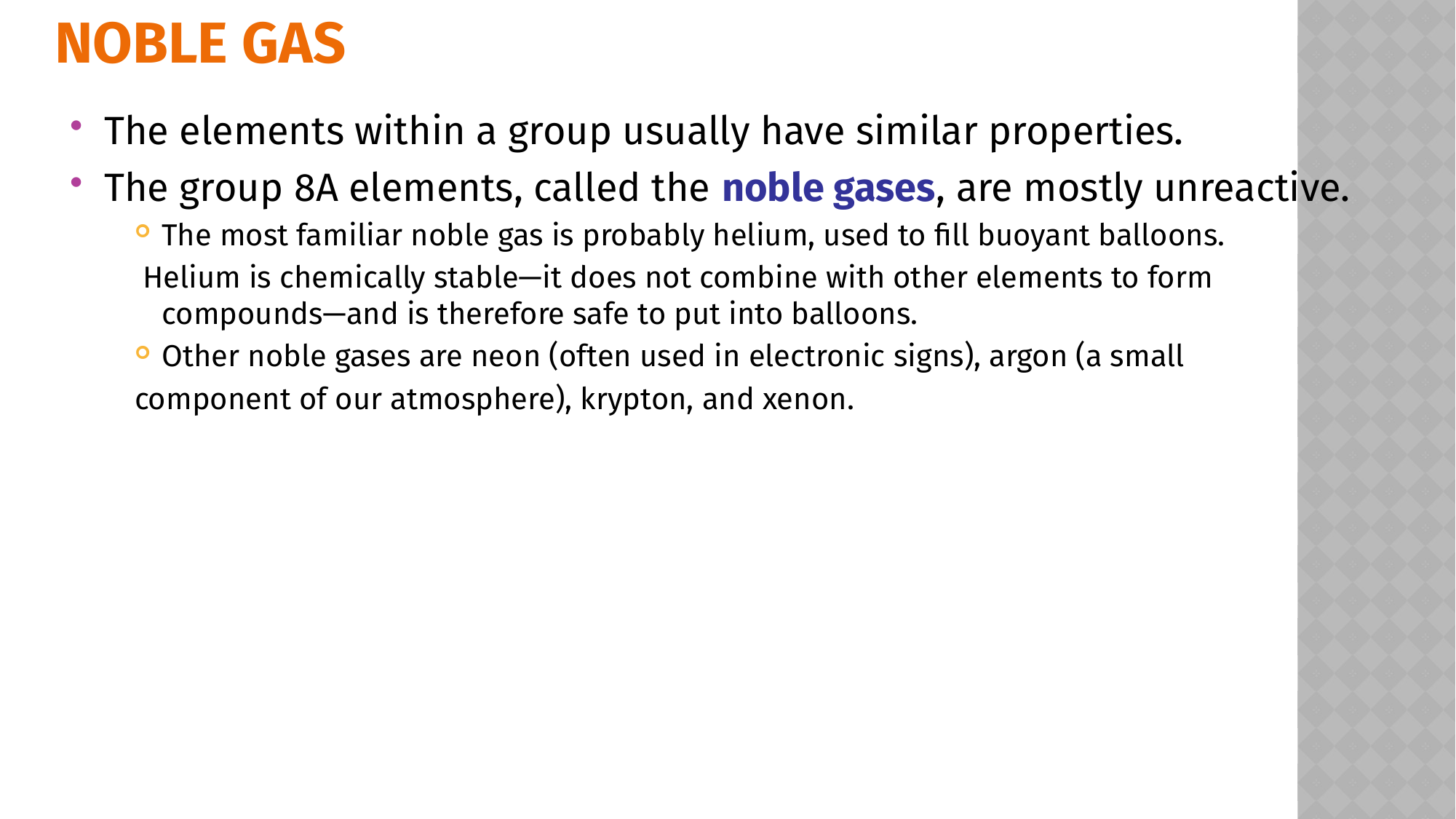

# Noble Gas
The elements within a group usually have similar properties.
The group 8A elements, called the noble gases, are mostly unreactive.
The most familiar noble gas is probably helium, used to fill buoyant balloons.
 Helium is chemically stable—it does not combine with other elements to form compounds—and is therefore safe to put into balloons.
Other noble gases are neon (often used in electronic signs), argon (a small
component of our atmosphere), krypton, and xenon.